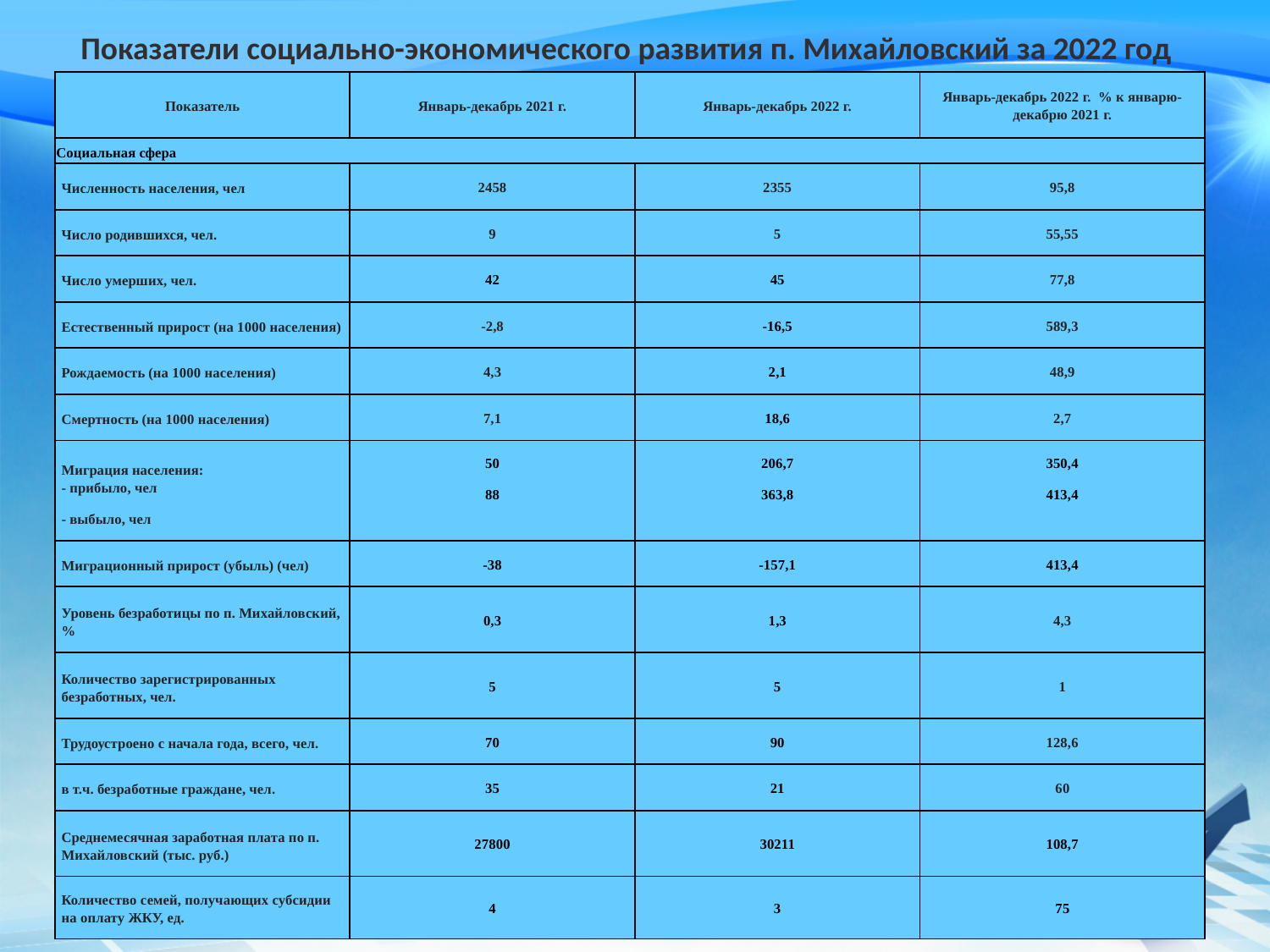

# Показатели социально-экономического развития п. Михайловский за 2022 год
| Показатель | Январь-декабрь 2021 г. | Январь-декабрь 2022 г. | Январь-декабрь 2022 г. % к январю-декабрю 2021 г. |
| --- | --- | --- | --- |
| Социальная сфера |  |  |  |
| Численность населения, чел | 2458 | 2355 | 95,8 |
| Число родившихся, чел. | 9 | 5 | 55,55 |
| Число умерших, чел. | 42 | 45 | 77,8 |
| Естественный прирост (на 1000 населения) | -2,8 | -16,5 | 589,3 |
| Рождаемость (на 1000 населения) | 4,3 | 2,1 | 48,9 |
| Смертность (на 1000 населения) | 7,1 | 18,6 | 2,7 |
| Миграция населения: - прибыло, чел - выбыло, чел | 50 88 | 206,7 363,8 | 350,4 413,4 |
| Миграционный прирост (убыль) (чел) | -38 | -157,1 | 413,4 |
| Уровень безработицы по п. Михайловский, % | 0,3 | 1,3 | 4,3 |
| Количество зарегистрированных безработных, чел. | 5 | 5 | 1 |
| Трудоустроено с начала года, всего, чел. | 70 | 90 | 128,6 |
| в т.ч. безработные граждане, чел. | 35 | 21 | 60 |
| Среднемесячная заработная плата по п. Михайловский (тыс. руб.) | 27800 | 30211 | 108,7 |
| Количество семей, получающих субсидии на оплату ЖКУ, ед. | 4 | 3 | 75 |